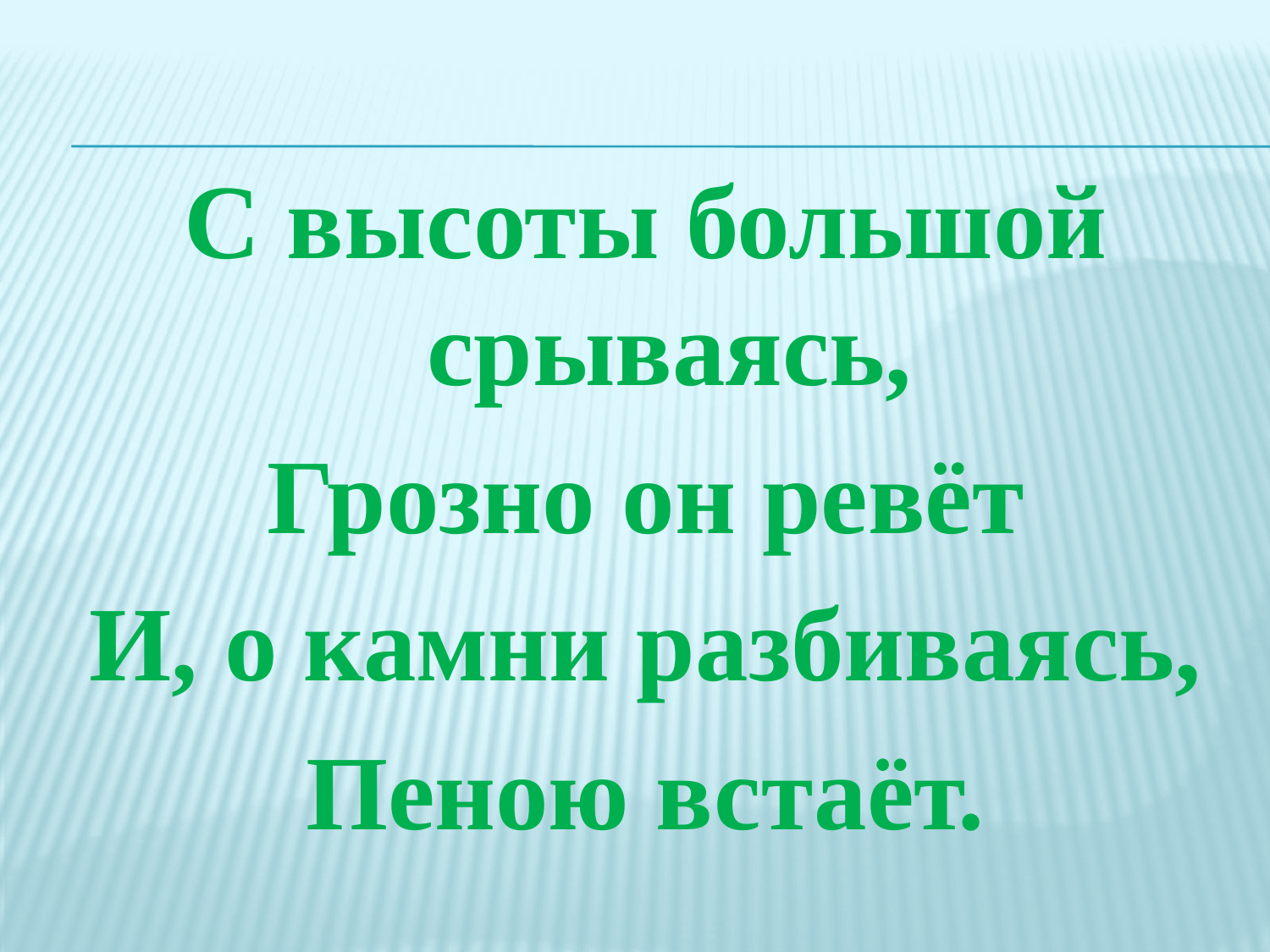

С высоты большой срываясь,
Грозно он ревёт
И, о камни разбиваясь,
Пеною встаёт.